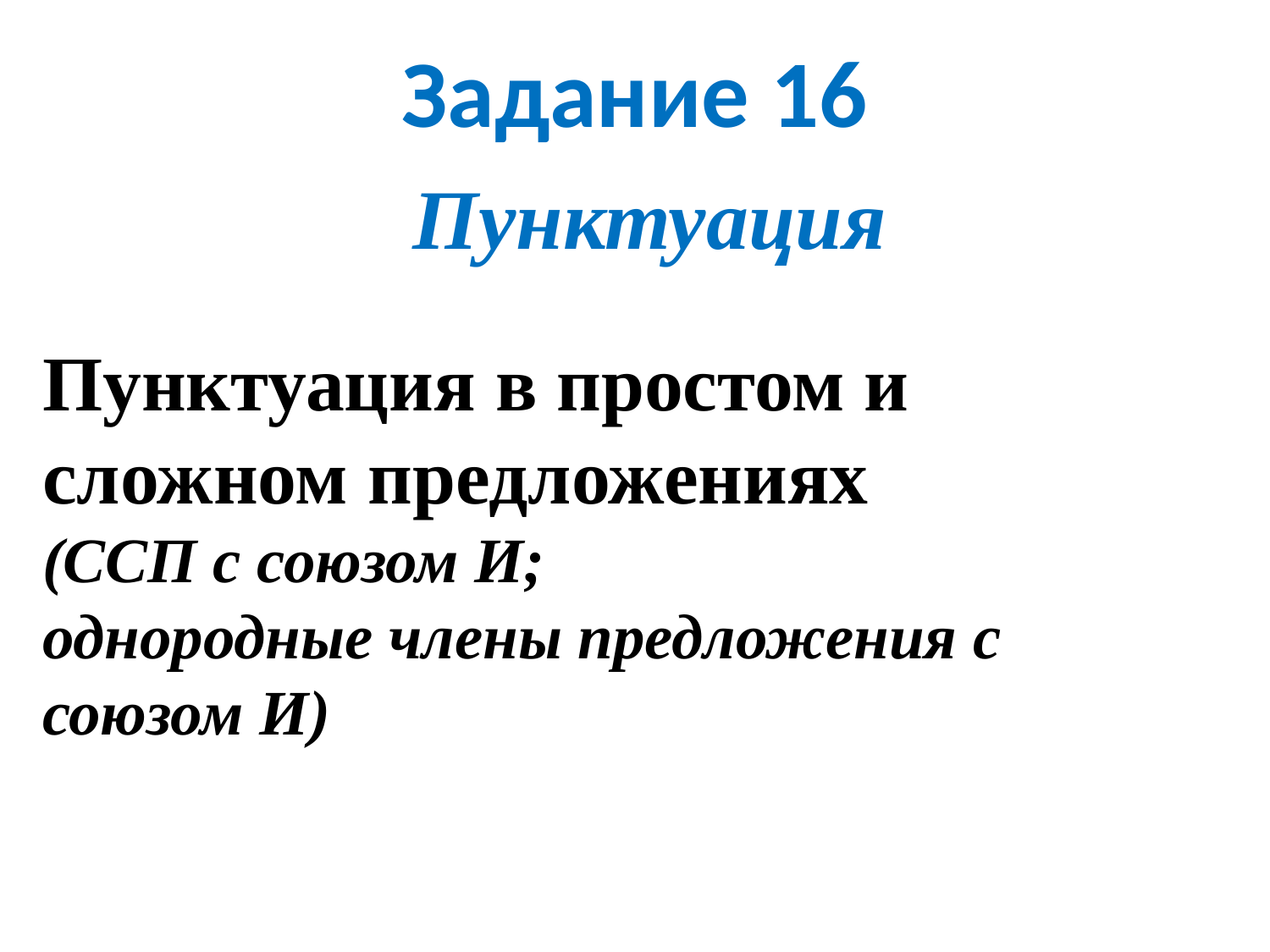

# Задание 16
Пунктуация

Пунктуация в простом и сложном предложениях
(ССП с союзом И;
однородные члены предложения с союзом И)